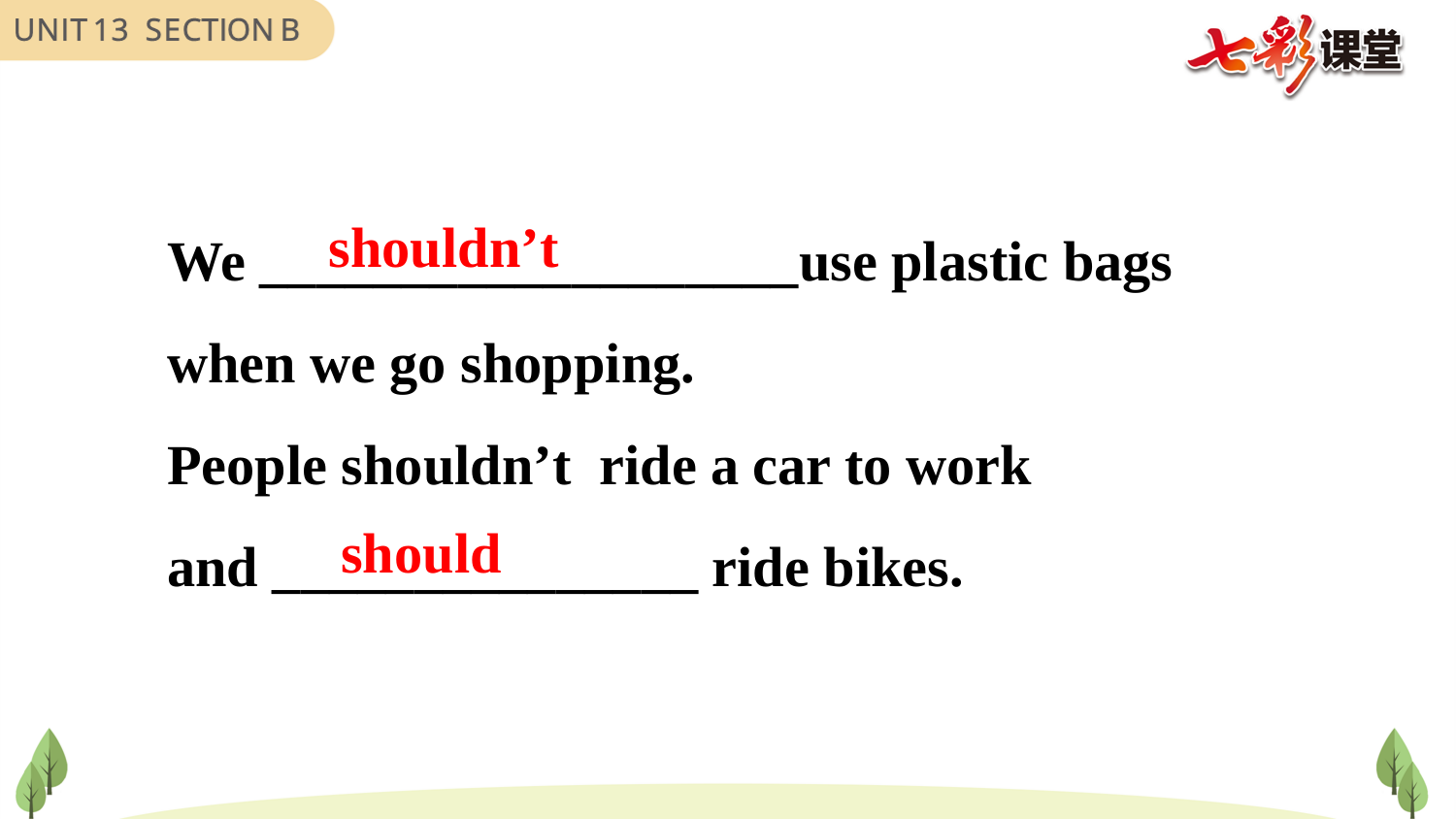

We ___________________use plastic bags  when we go shopping.
People shouldn’t  ride a car to work
and _______________ ride bikes.
shouldn’t
should